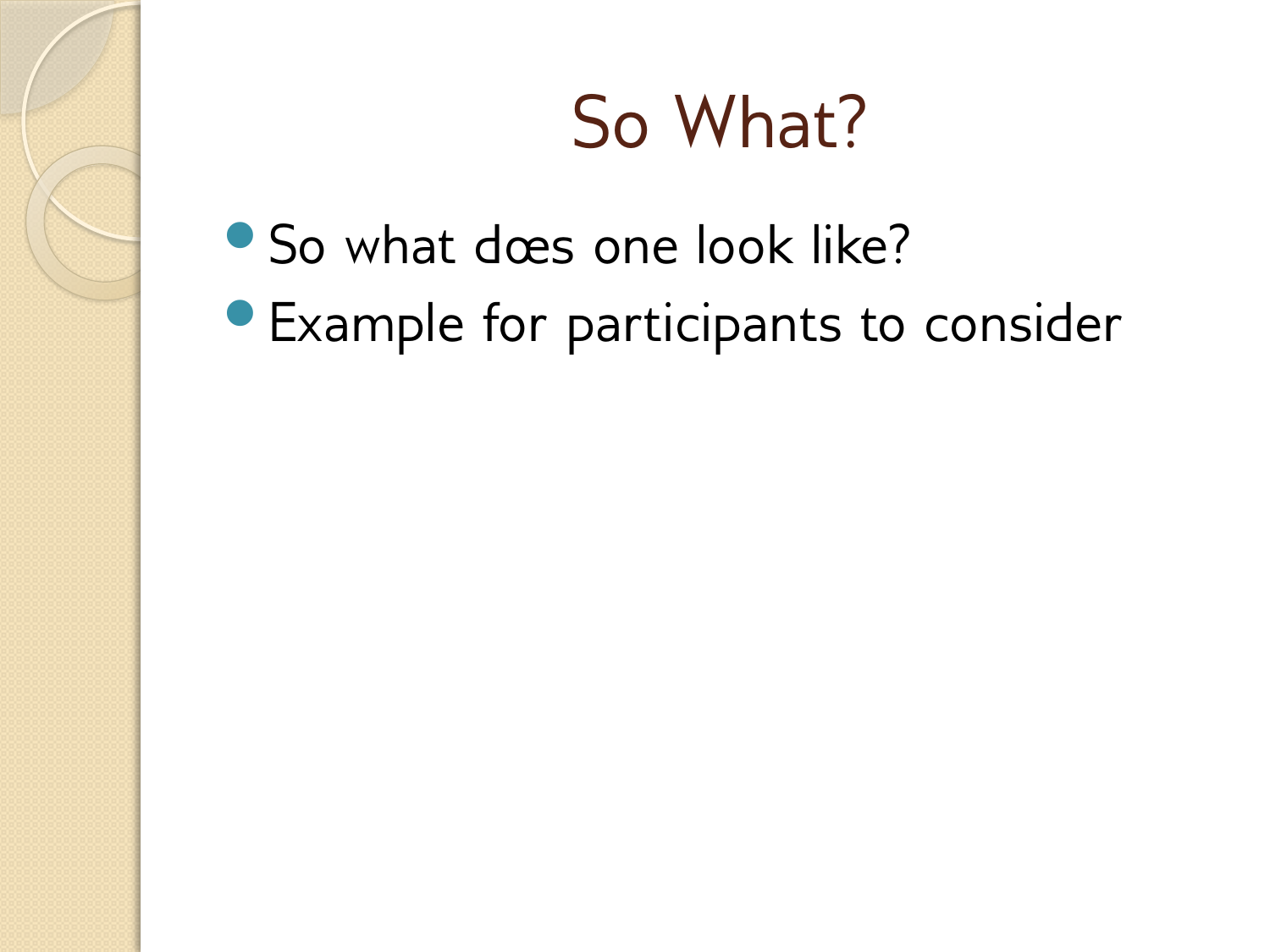

# So What?
So what does one look like?
Example for participants to consider